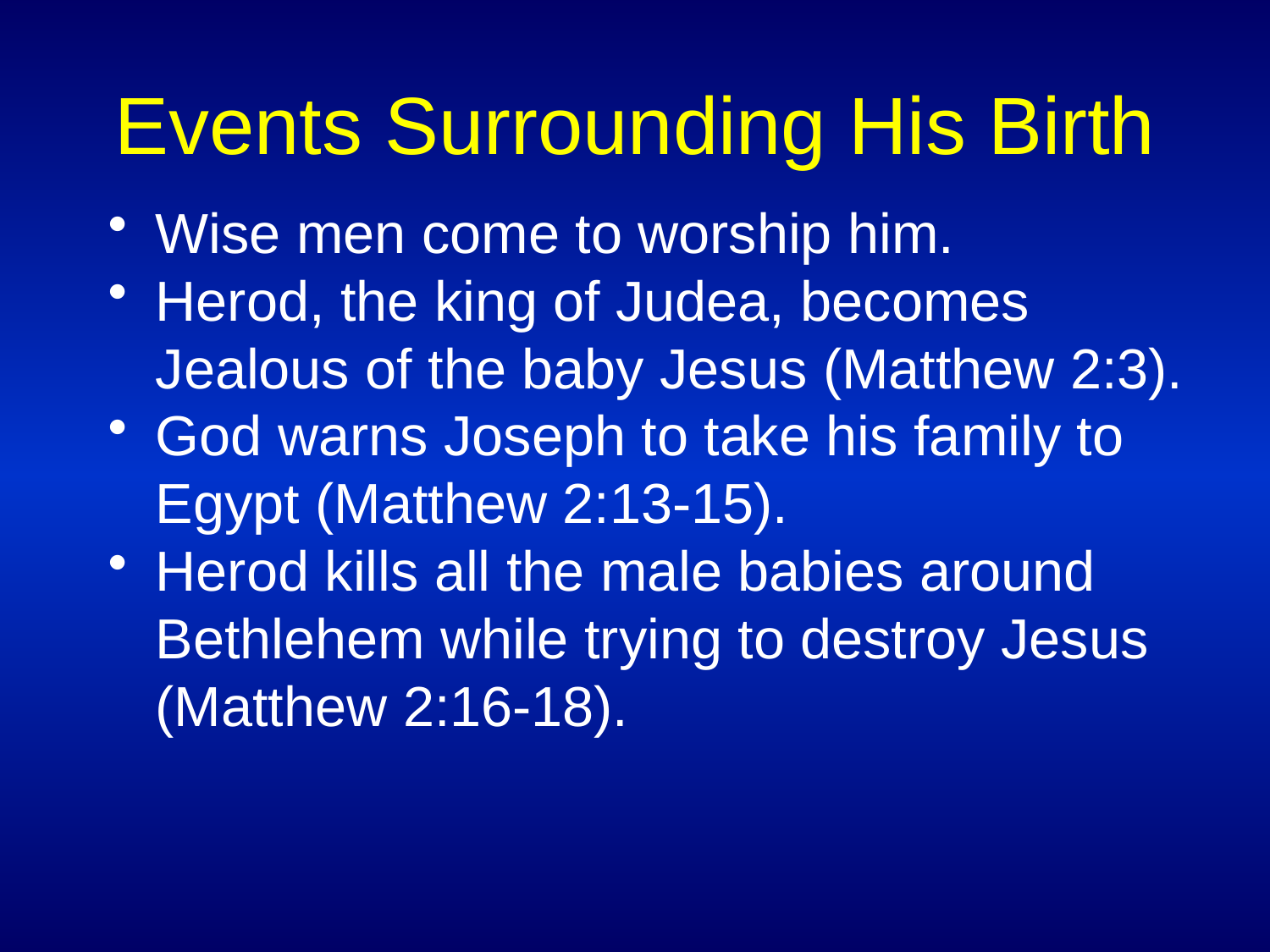

# Events Surrounding His Birth
Wise men come to worship him.
Herod, the king of Judea, becomes Jealous of the baby Jesus (Matthew 2:3).
God warns Joseph to take his family to Egypt (Matthew 2:13-15).
Herod kills all the male babies around Bethlehem while trying to destroy Jesus (Matthew 2:16-18).